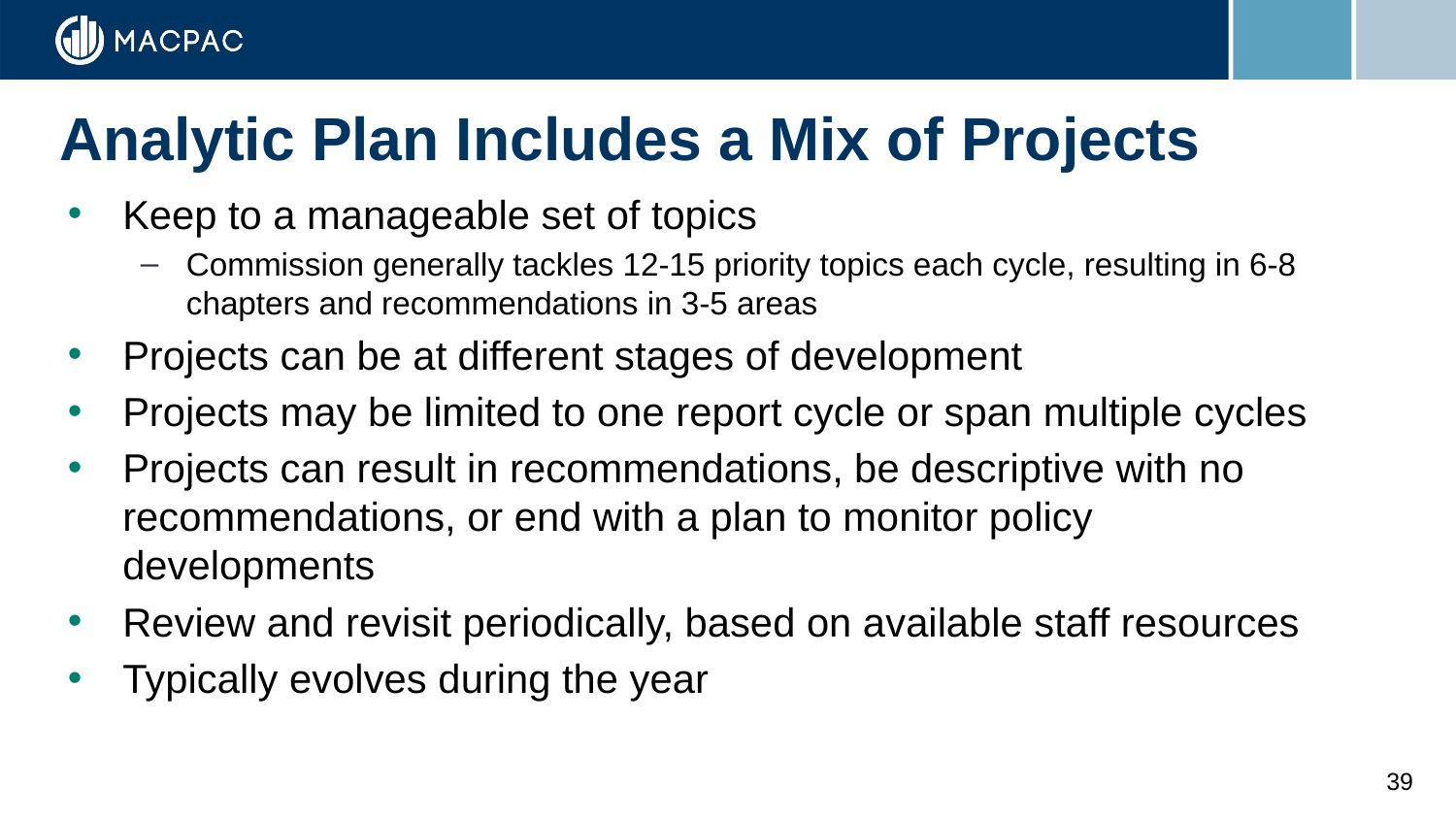

# Analytic Plan Includes a Mix of Projects
Keep to a manageable set of topics
Commission generally tackles 12-15 priority topics each cycle, resulting in 6-8 chapters and recommendations in 3-5 areas
Projects can be at different stages of development
Projects may be limited to one report cycle or span multiple cycles
Projects can result in recommendations, be descriptive with no recommendations, or end with a plan to monitor policy developments
Review and revisit periodically, based on available staff resources
Typically evolves during the year
39